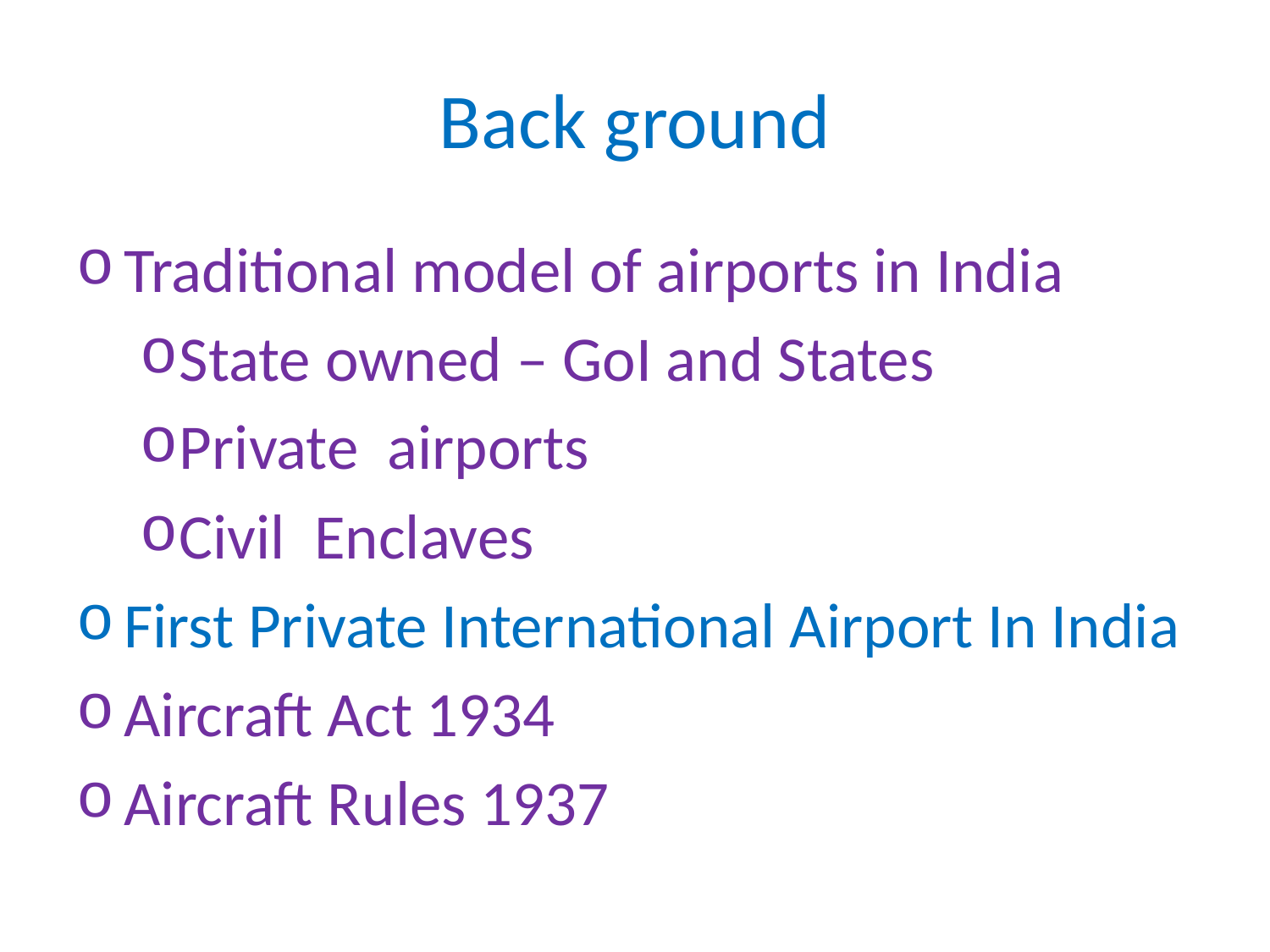

# Back ground
Traditional model of airports in India
State owned – GoI and States
Private  airports
Civil  Enclaves
First Private International Airport In India
Aircraft Act 1934
Aircraft Rules 1937